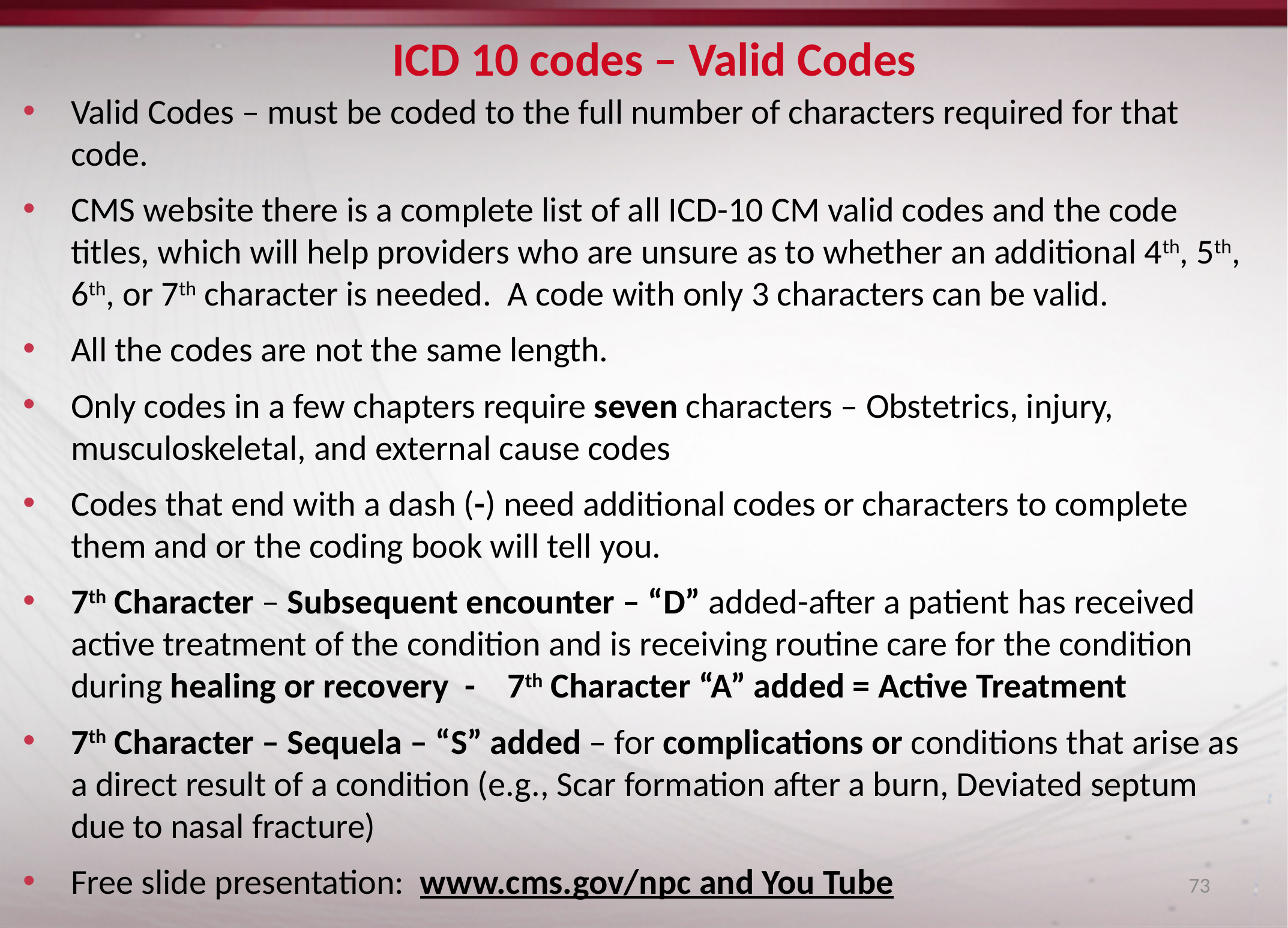

# ICD 10 codes – Valid Codes
Valid Codes – must be coded to the full number of characters required for that code.

CMS website there is a complete list of all ICD-10 CM valid codes and the code titles, which will help providers who are unsure as to whether an additional 4th, 5th, 6th, or 7th character is needed.  A code with only 3 characters can be valid.

All the codes are not the same length.

Only codes in a few chapters require seven characters – Obstetrics, injury, musculoskeletal, and external cause codes

Codes that end with a dash (-) need additional codes or characters to complete them and or the coding book will tell you.

7th Character – Subsequent encounter – “D” added-after a patient has received active treatment of the condition and is receiving routine care for the condition during healing or recovery  -    7th Character “A” added = Active Treatment

7th Character – Sequela – “S” added – for complications or conditions that arise as a direct result of a condition (e.g., Scar formation after a burn, Deviated septum due to nasal fracture)

Free slide presentation:  www.cms.gov/npc and You Tube

73